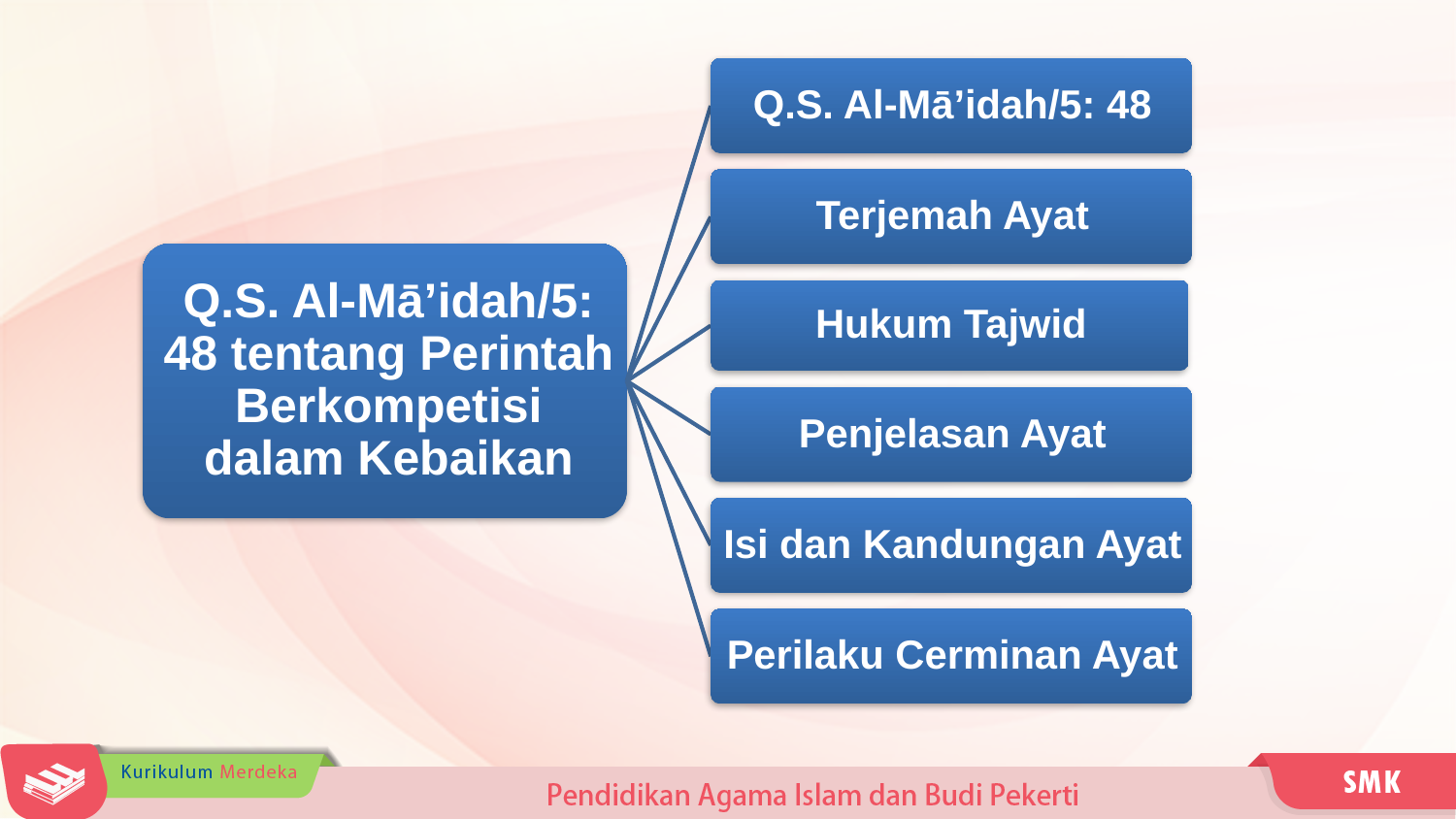

Q.S. Al-Mā’idah/5: 48 tentang Perintah Berkompetisi dalam Kebaikan

Q.S. Al-Mā’idah/5: 48

Terjemah Ayat

Hukum Tajwid

Penjelasan Ayat

Isi dan Kandungan Ayat

Perilaku Cerminan Ayat